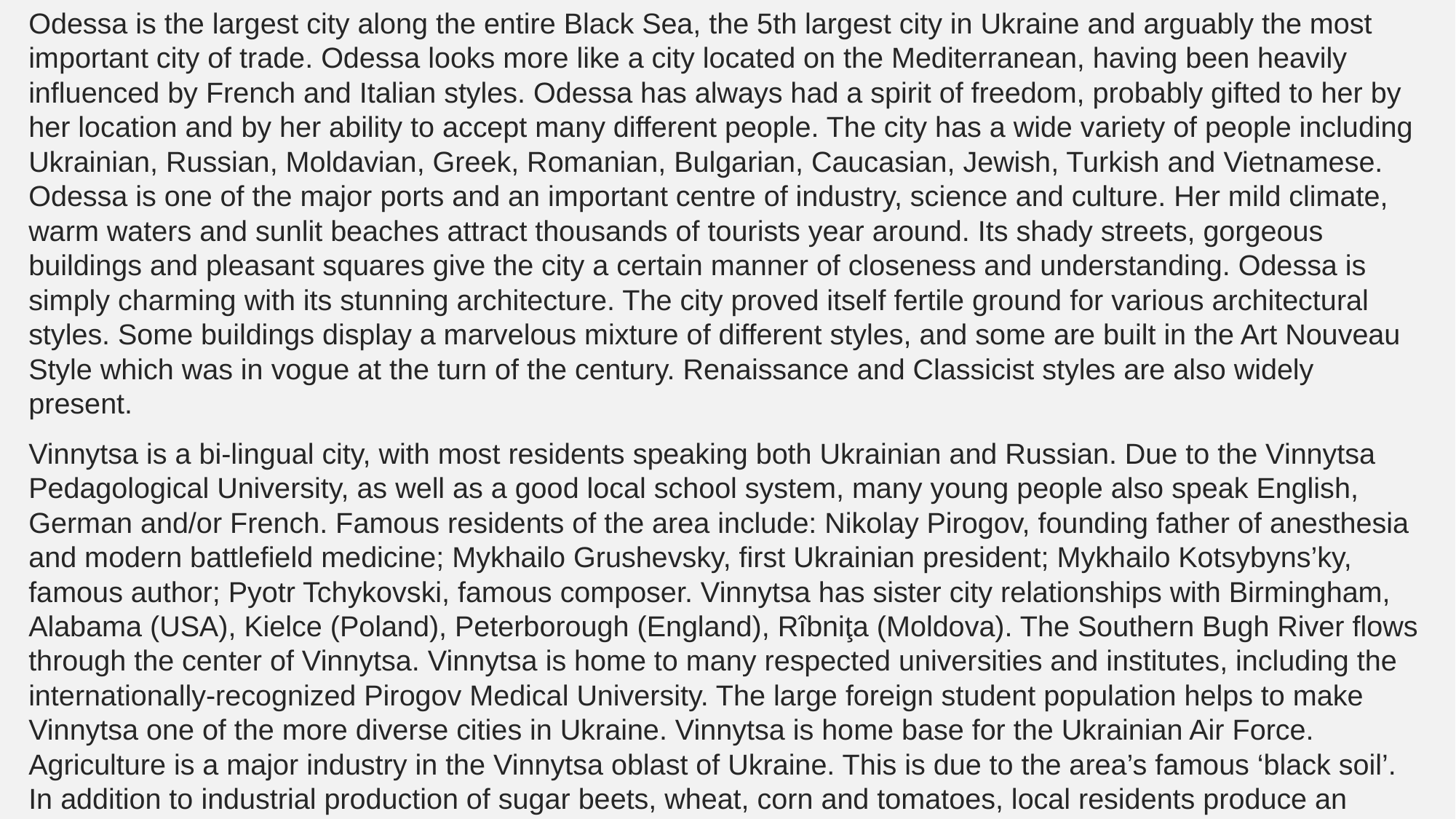

#
Odessa is the largest city along the entire Black Sea, the 5th largest city in Ukraine and arguably the most important city of trade. Odessa looks more like a city located on the Mediterranean, having been heavily influenced by French and Italian styles. Odessa has always had a spirit of freedom, probably gifted to her by her location and by her ability to accept many different people. The city has a wide variety of people including Ukrainian, Russian, Moldavian, Greek, Romanian, Bulgarian, Caucasian, Jewish, Turkish and Vietnamese. Odessa is one of the major ports and an important centre of industry, science and culture. Her mild climate, warm waters and sunlit beaches attract thousands of tourists year around. Its shady streets, gorgeous buildings and pleasant squares give the city a certain manner of closeness and understanding. Odessa is simply charming with its stunning architecture. The city proved itself fertile ground for various architectural styles. Some buildings display a marvelous mixture of different styles, and some are built in the Art Nouveau Style which was in vogue at the turn of the century. Renaissance and Classicist styles are also widely present.
Vinnytsa is a bi-lingual city, with most residents speaking both Ukrainian and Russian. Due to the Vinnytsa Pedagological University, as well as a good local school system, many young people also speak English, German and/or French. Famous residents of the area include: Nikolay Pirogov, founding father of anesthesia and modern battlefield medicine; Mykhailo Grushevsky, first Ukrainian president; Mykhailo Kotsybyns’ky, famous author; Pyotr Tchykovski, famous composer. Vinnytsa has sister city relationships with Birmingham, Alabama (USA), Kielce (Poland), Peterborough (England), Rîbniţa (Moldova). The Southern Bugh River flows through the center of Vinnytsa. Vinnytsa is home to many respected universities and institutes, including the internationally-recognized Pirogov Medical University. The large foreign student population helps to make Vinnytsa one of the more diverse cities in Ukraine. Vinnytsa is home base for the Ukrainian Air Force. Agriculture is a major industry in the Vinnytsa oblast of Ukraine. This is due to the area’s famous ‘black soil’. In addition to industrial production of sugar beets, wheat, corn and tomatoes, local residents produce an enormous variety of fruits and vegetables that are available in the city markets.